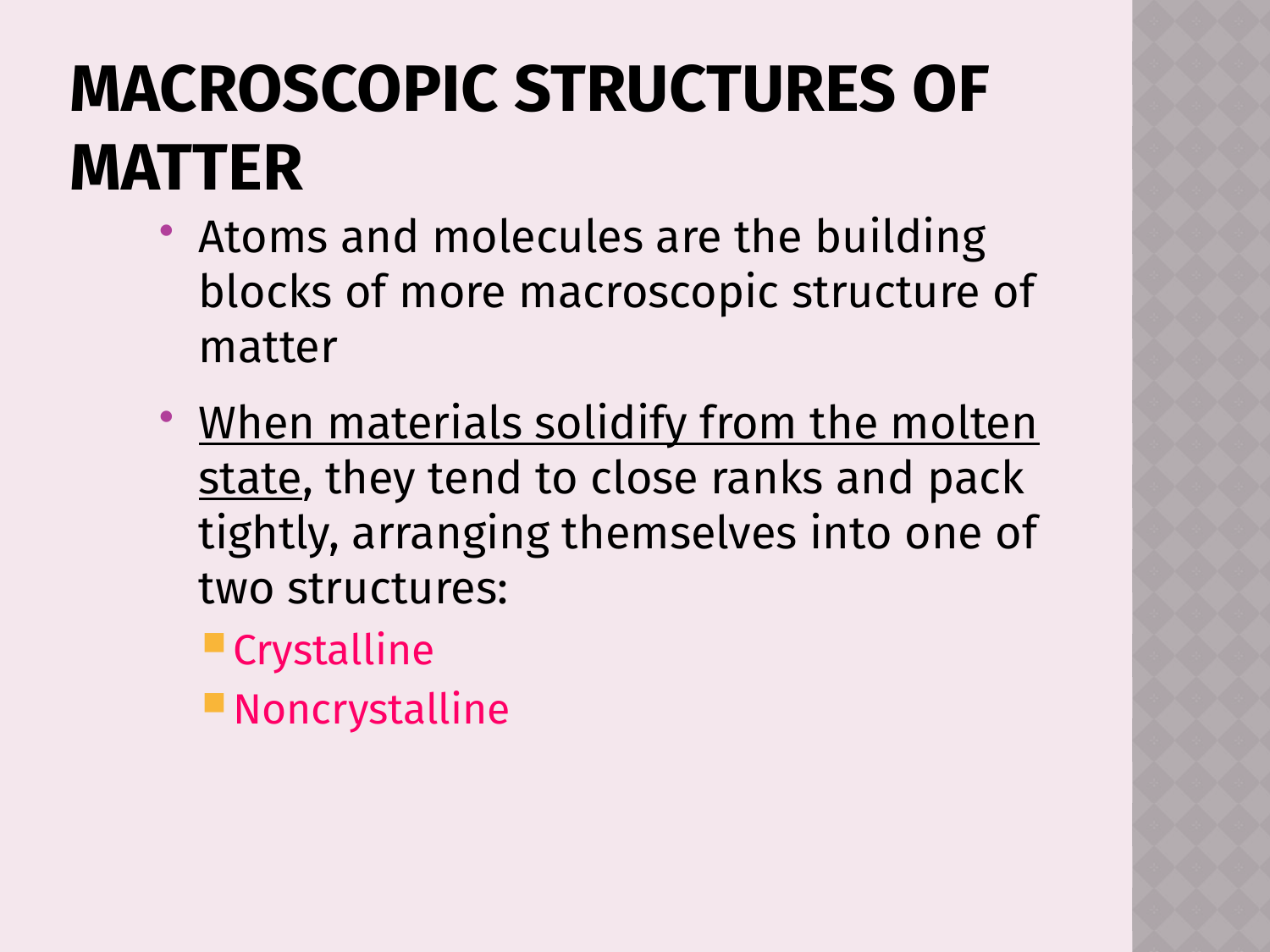

# Macroscopic Structures of Matter
Atoms and molecules are the building blocks of more macroscopic structure of matter
When materials solidify from the molten state, they tend to close ranks and pack tightly, arranging themselves into one of two structures:
Crystalline
Noncrystalline